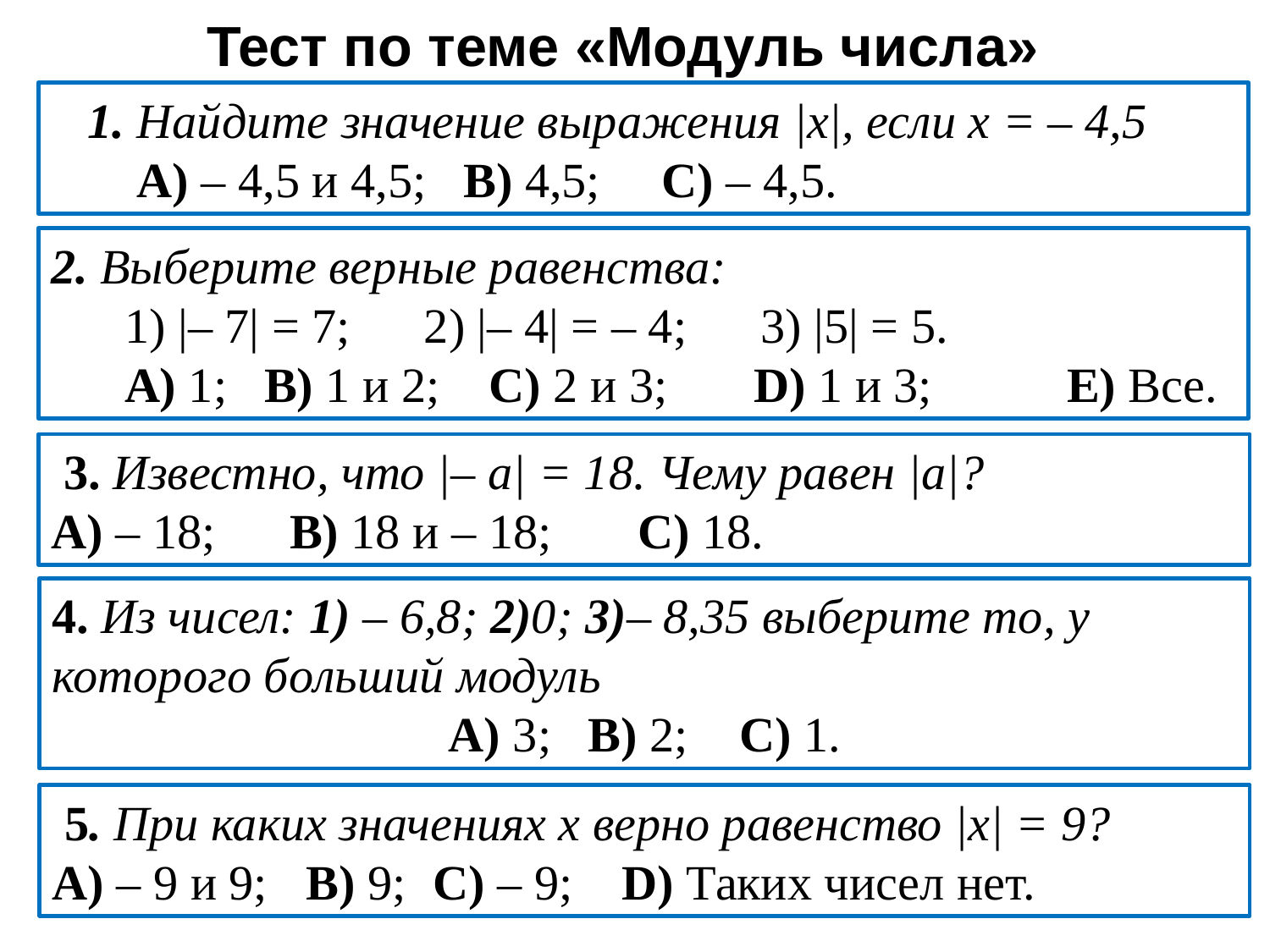

Тест по теме «Модуль числа»
   1. Найдите значение выражения |х|, если х = – 4,5
       А) – 4,5 и 4,5;   B) 4,5;     С) – 4,5.
2. Выберите верные равенства:
      1) |– 7| = 7;      2) |– 4| = – 4;      3) |5| = 5.
      А) 1;   В) 1 и 2;    С) 2 и 3;       D) 1 и 3; 	Е) Все.
 3. Известно, что |– а| = 18. Чему равен |а|?
А) – 18;      В) 18 и – 18;       С) 18.
4. Из чисел: 1) – 6,8; 2)0; 3)– 8,35 выберите то, у которого бoльший модуль
А) 3; 	 В) 2; 	   С) 1.
 5. При каких значениях х верно равенство |х| = 9?
А) – 9 и 9; 	В) 9; 	С) – 9;    D) Таких чисел нет.